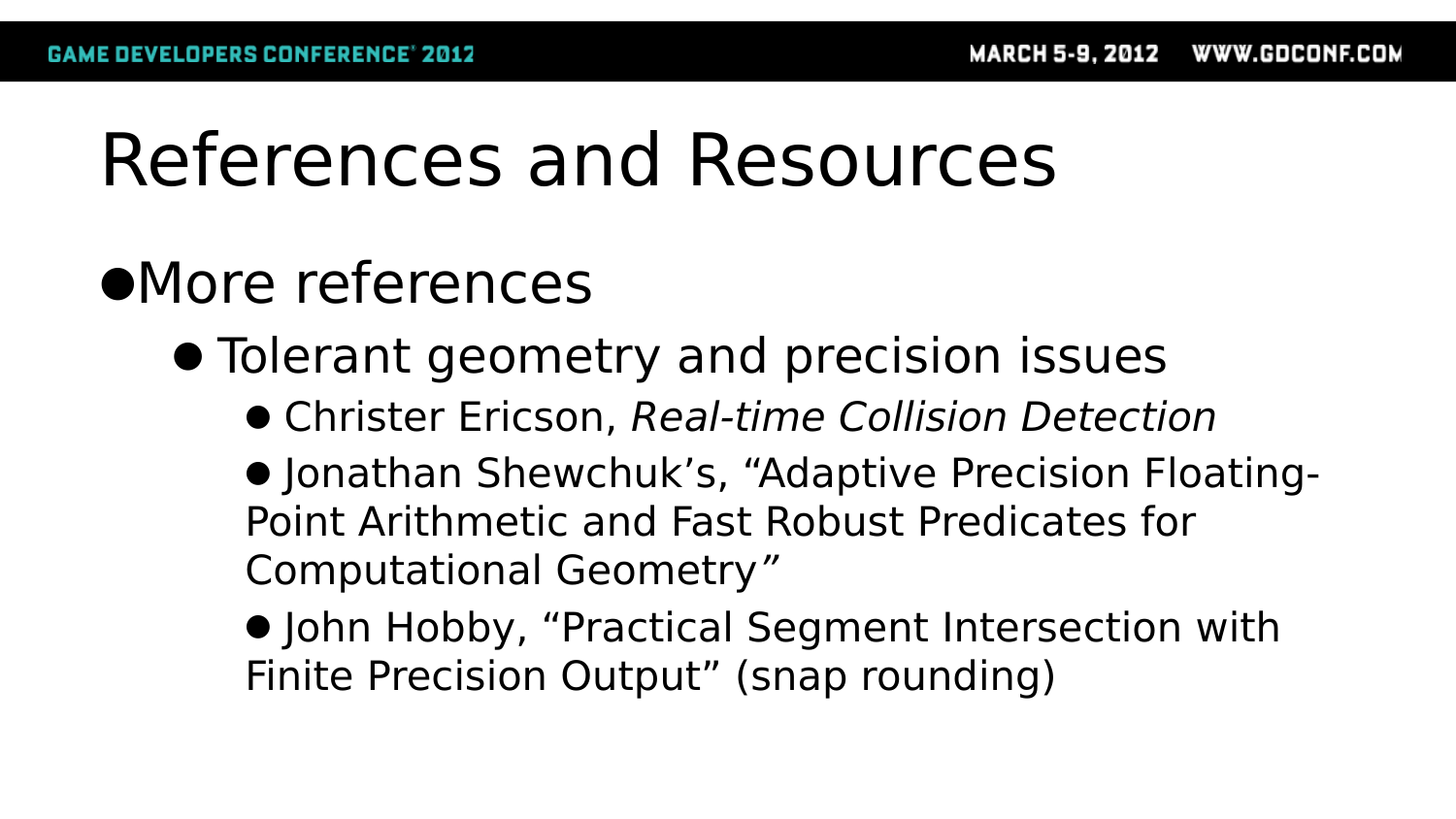

# References and Resources
More references
Tolerant geometry and precision issues
 Christer Ericson, Real-time Collision Detection
 Jonathan Shewchuk’s, “Adaptive Precision Floating-Point Arithmetic and Fast Robust Predicates for Computational Geometry”
 John Hobby, “Practical Segment Intersection with Finite Precision Output” (snap rounding)